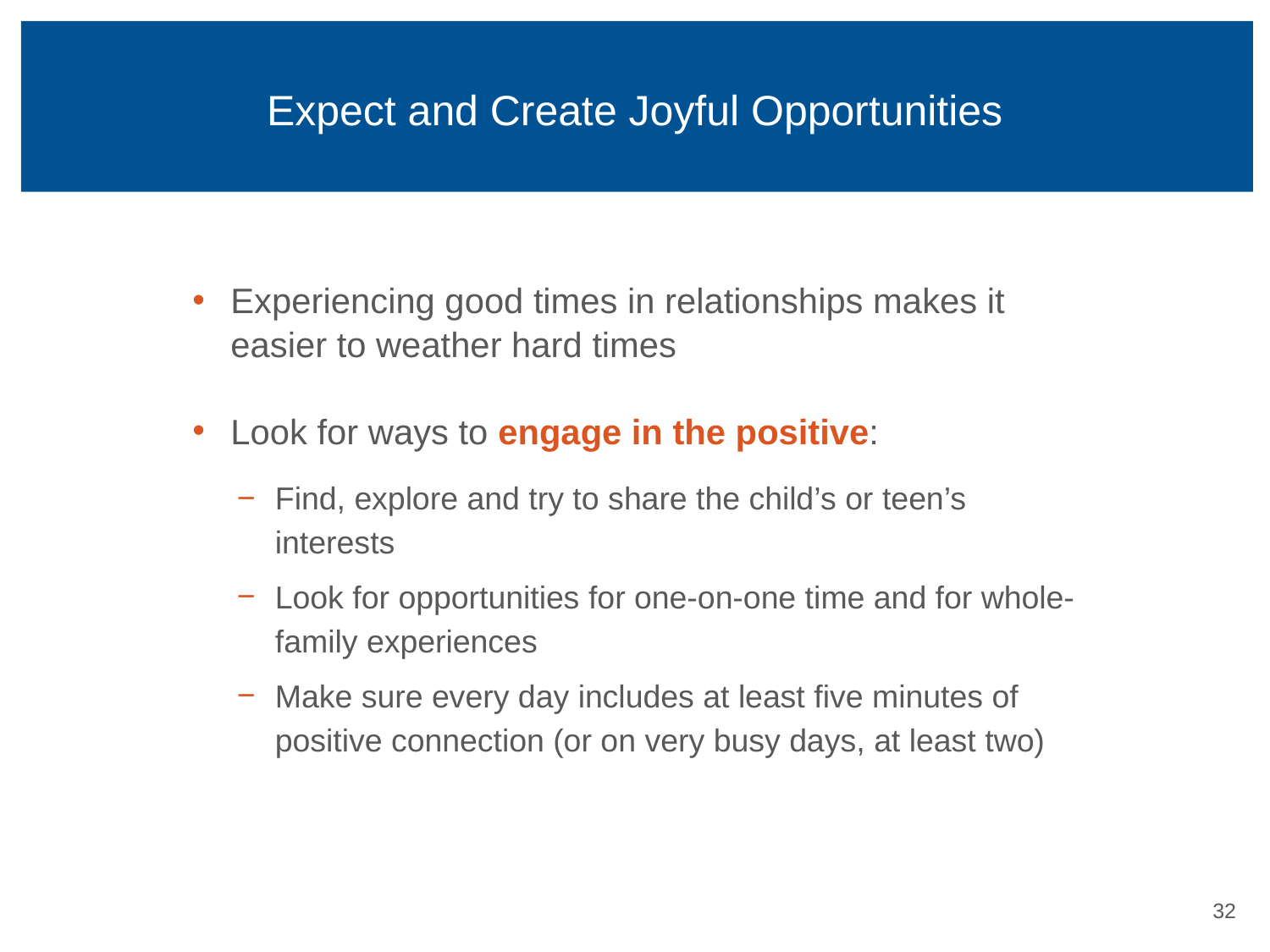

# Expect and Create Joyful Opportunities
Experiencing good times in relationships makes it easier to weather hard times
Look for ways to engage in the positive:
Find, explore and try to share the child’s or teen’s interests
Look for opportunities for one-on-one time and for whole-family experiences
Make sure every day includes at least five minutes of positive connection (or on very busy days, at least two)
32